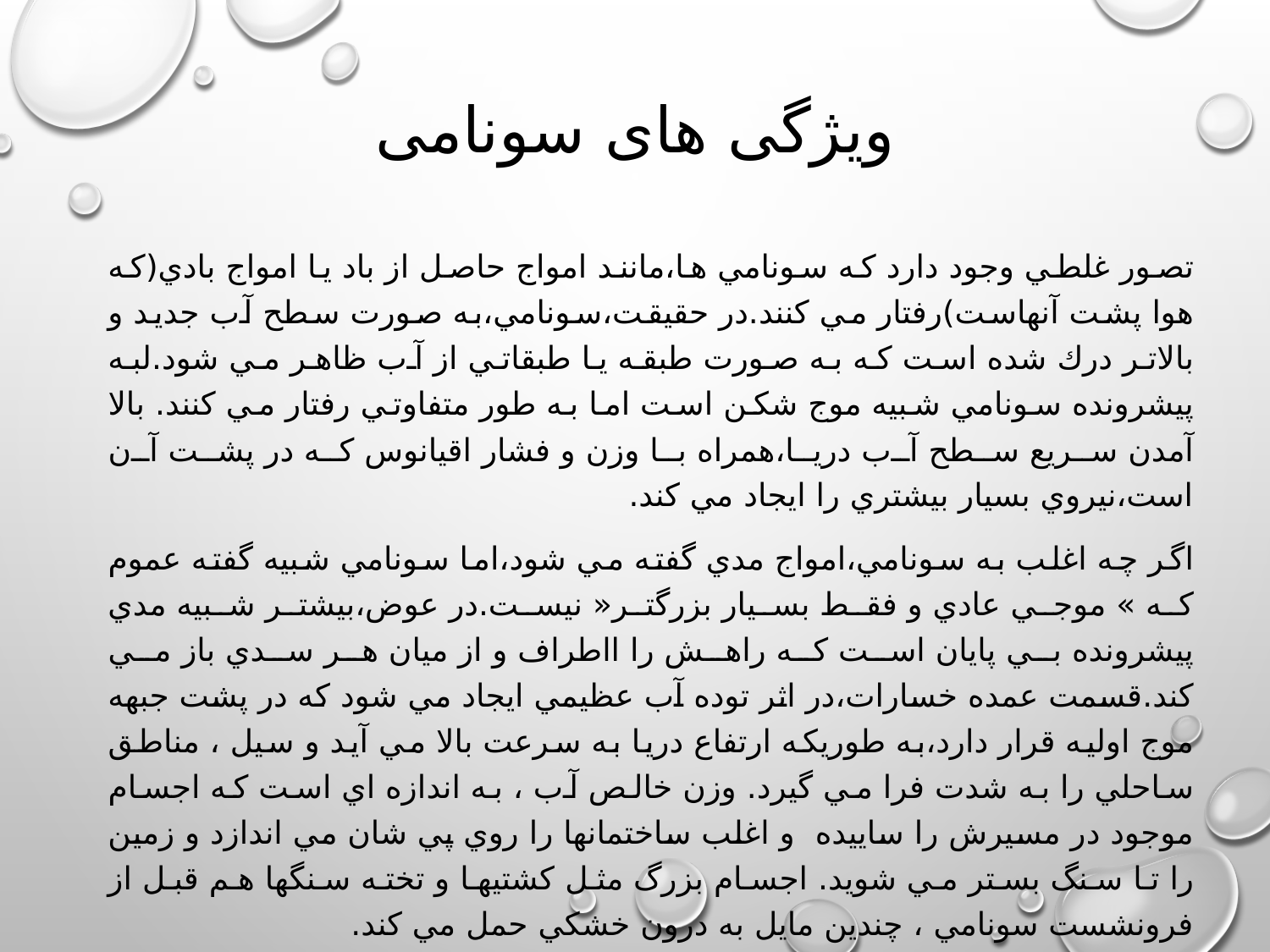

# ویژگی های سونامی
تصور غلطي وجود دارد كه سونامي ها،مانند امواج حاصل از باد يا امواج بادي(كه هوا پشت آنهاست)رفتار مي كنند.در حقيقت،سونامي،به صورت سطح آب جديد و بالاتر درك شده است كه به صورت طبقه يا طبقاتي از آب ظاهر مي شود.لبه پيشرونده سونامي شبيه موج شكن است اما به طور متفاوتي رفتار مي كنند. بالا آمدن سريع سطح آب دريا،همراه با وزن و فشار اقيانوس كه در پشت آن است،نيروي بسيار بيشتري را ايجاد مي كند.
اگر چه اغلب به سونامي،امواج مدي گفته مي شود،اما سونامي شبيه گفته عموم كه » موجي عادي و فقط بسيار بزرگتر« نيست.در عوض،بيشتر شبيه مدي پيشرونده بي پايان است كه راهش را ااطراف و از ميان هر سدي باز مي كند.قسمت عمده خسارات،در اثر توده آب عظيمي ايجاد مي شود كه در پشت جبهه موج اوليه قرار دارد،به طوريكه ارتفاع دريا به سرعت بالا مي آيد و سيل ، مناطق ساحلي را به شدت فرا مي گيرد. وزن خالص آب ، به اندازه اي است كه اجسام موجود در مسيرش را ساييده  و اغلب ساختمانها را روي پي شان مي اندازد و زمين را تا سنگ بستر مي شويد. اجسام بزرگ مثل كشتيها و تخته سنگها هم قبل از فرونشست سونامي ، چندين مايل به درون خشكي حمل مي كند.